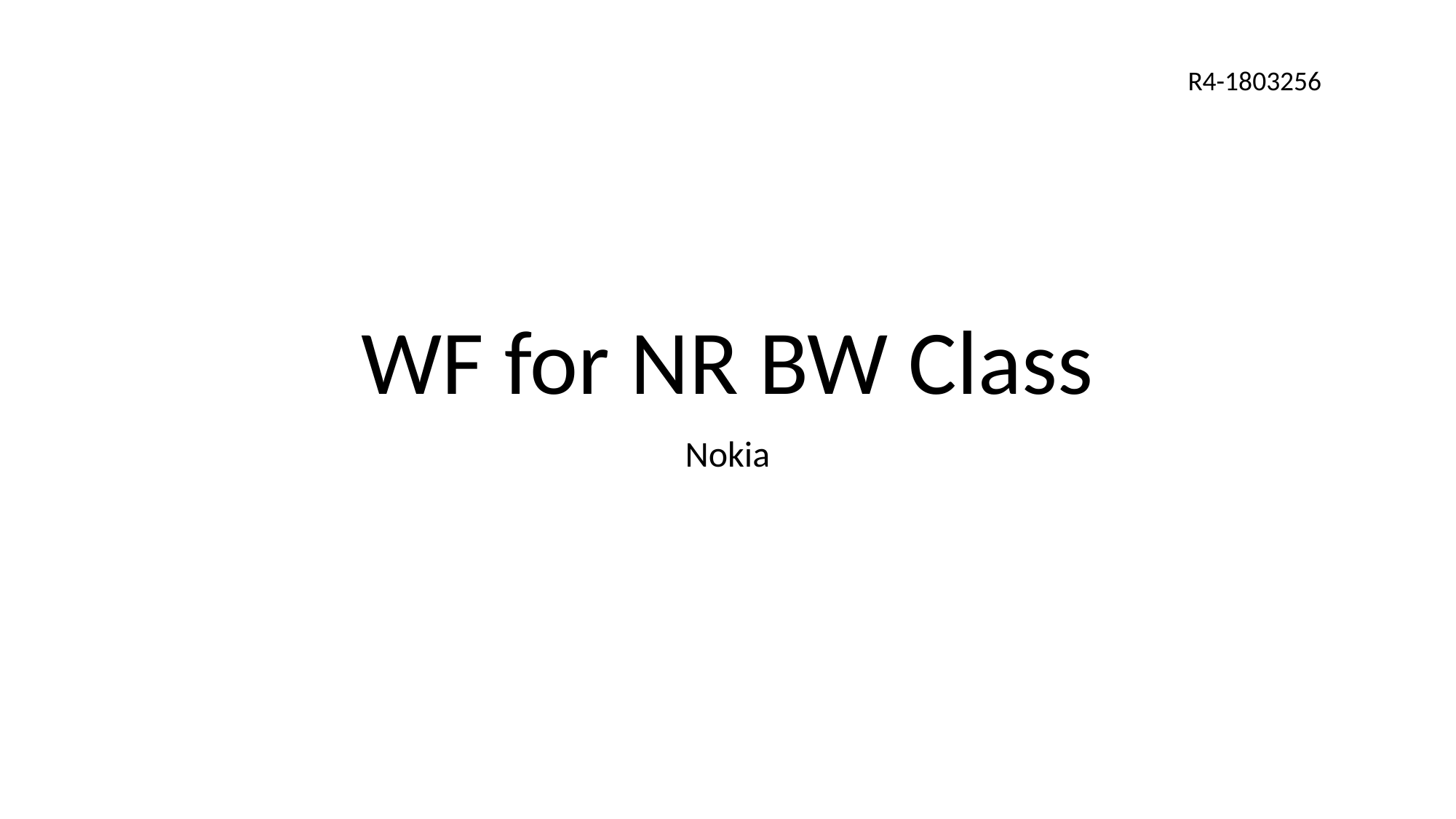

R4-1803256
# WF for NR BW Class
Nokia